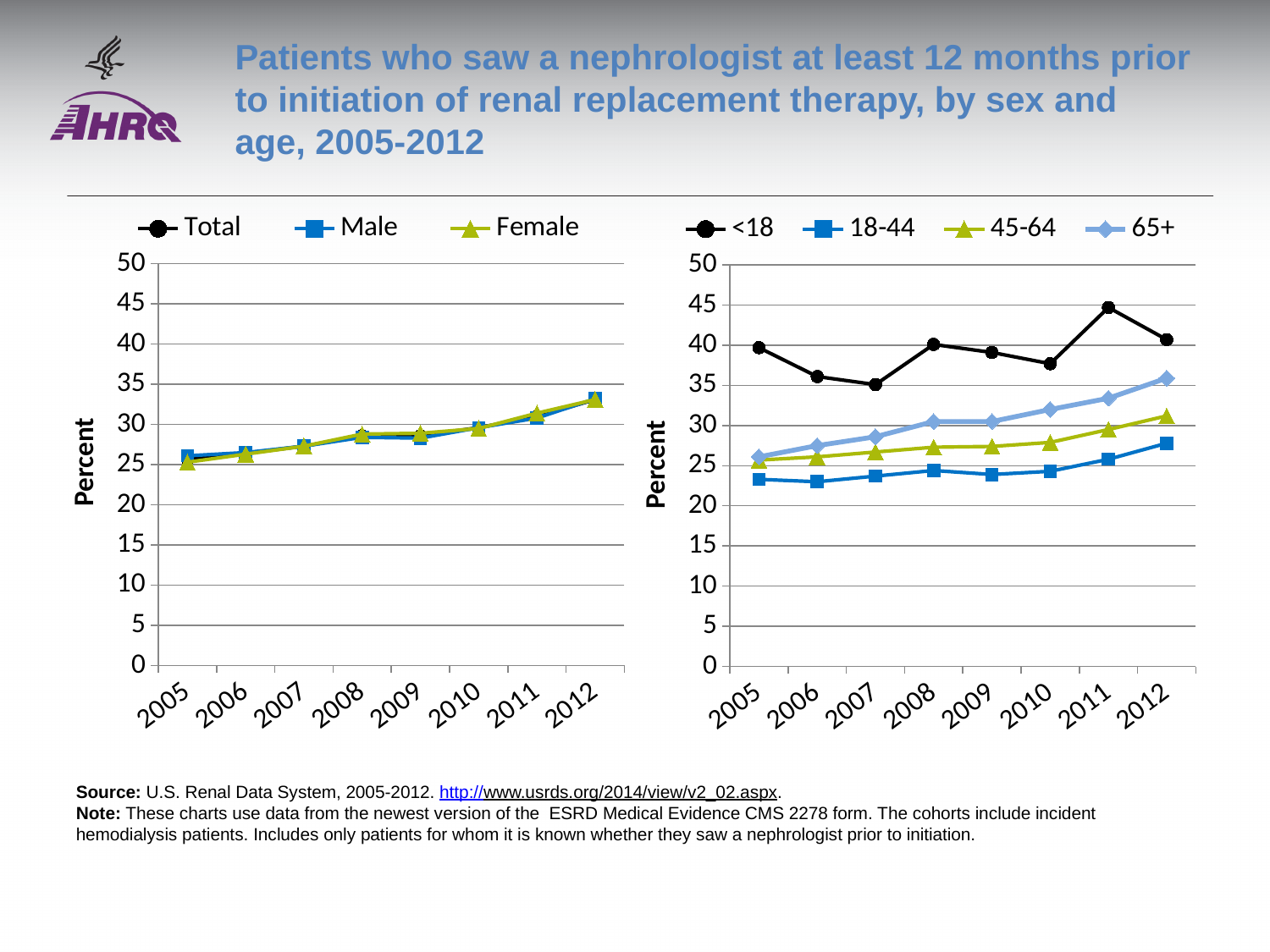

# Patients who saw a nephrologist at least 12 months prior to initiation of renal replacement therapy, by sex and age, 2005-2012

### Chart

| Category | Total | Male | Female |
|---|---|---|---|
| 2005 | 25.7 | 26.1 | 25.3 |
| 2006 | 26.4 | 26.5 | 26.3 |
| 2007 | 27.3 | 27.3 | 27.3 |
| 2008 | 28.6 | 28.4 | 28.8 |
| 2009 | 28.6 | 28.3 | 28.9 |
| 2010 | 29.6 | 29.6 | 29.5 |
| 2011 | 31.0 | 30.8 | 31.4 |
| 2012 | 33.1 | 33.2 | 33.1 |

### Chart

| Category | <18 | 18-44 | 45-64 | 65+ |
|---|---|---|---|---|
| 2005 | 39.7 | 23.3 | 25.7 | 26.1 |
| 2006 | 36.1 | 23.0 | 26.1 | 27.5 |
| 2007 | 35.1 | 23.7 | 26.7 | 28.6 |
| 2008 | 40.1 | 24.4 | 27.3 | 30.5 |
| 2009 | 39.1 | 23.9 | 27.4 | 30.5 |
| 2010 | 37.7 | 24.3 | 27.9 | 32.0 |
| 2011 | 44.7 | 25.8 | 29.5 | 33.4 |
| 2012 | 40.7 | 27.8 | 31.2 | 35.9 |
Source: U.S. Renal Data System, 2005-2012. http://www.usrds.org/2014/view/v2_02.aspx.
Note: These charts use data from the newest version of the  ESRD Medical Evidence CMS 2278 form. The cohorts include incident hemodialysis patients. Includes only patients for whom it is known whether they saw a nephrologist prior to initiation.